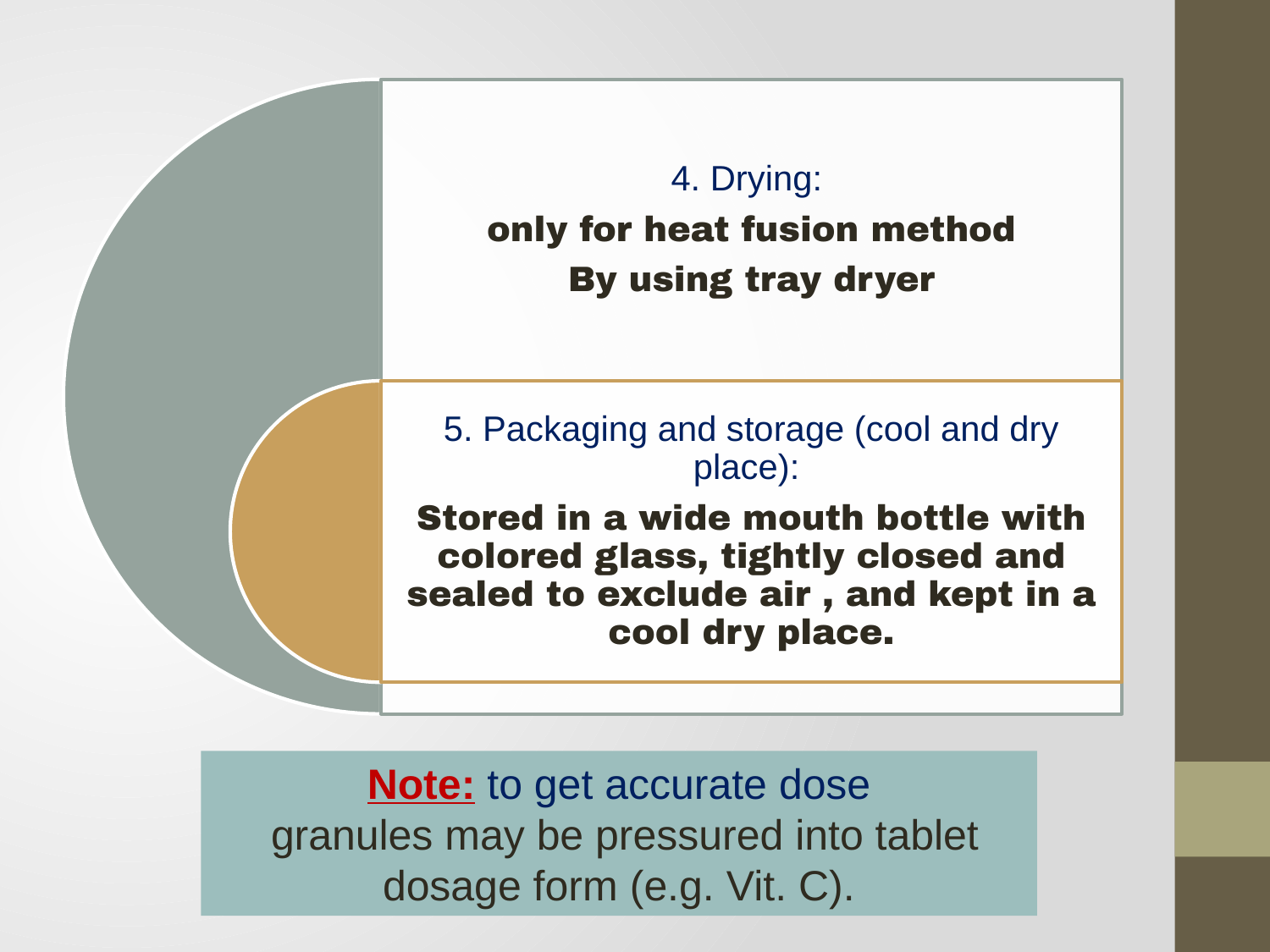

4. Drying:
only for heat fusion method
By using tray dryer
5. Packaging and storage (cool and dry place):
Stored in a wide mouth bottle with colored glass, tightly closed and sealed to exclude air , and kept in a cool dry place.
Note: to get accurate dose
 granules may be pressured into tablet dosage form (e.g. Vit. C).